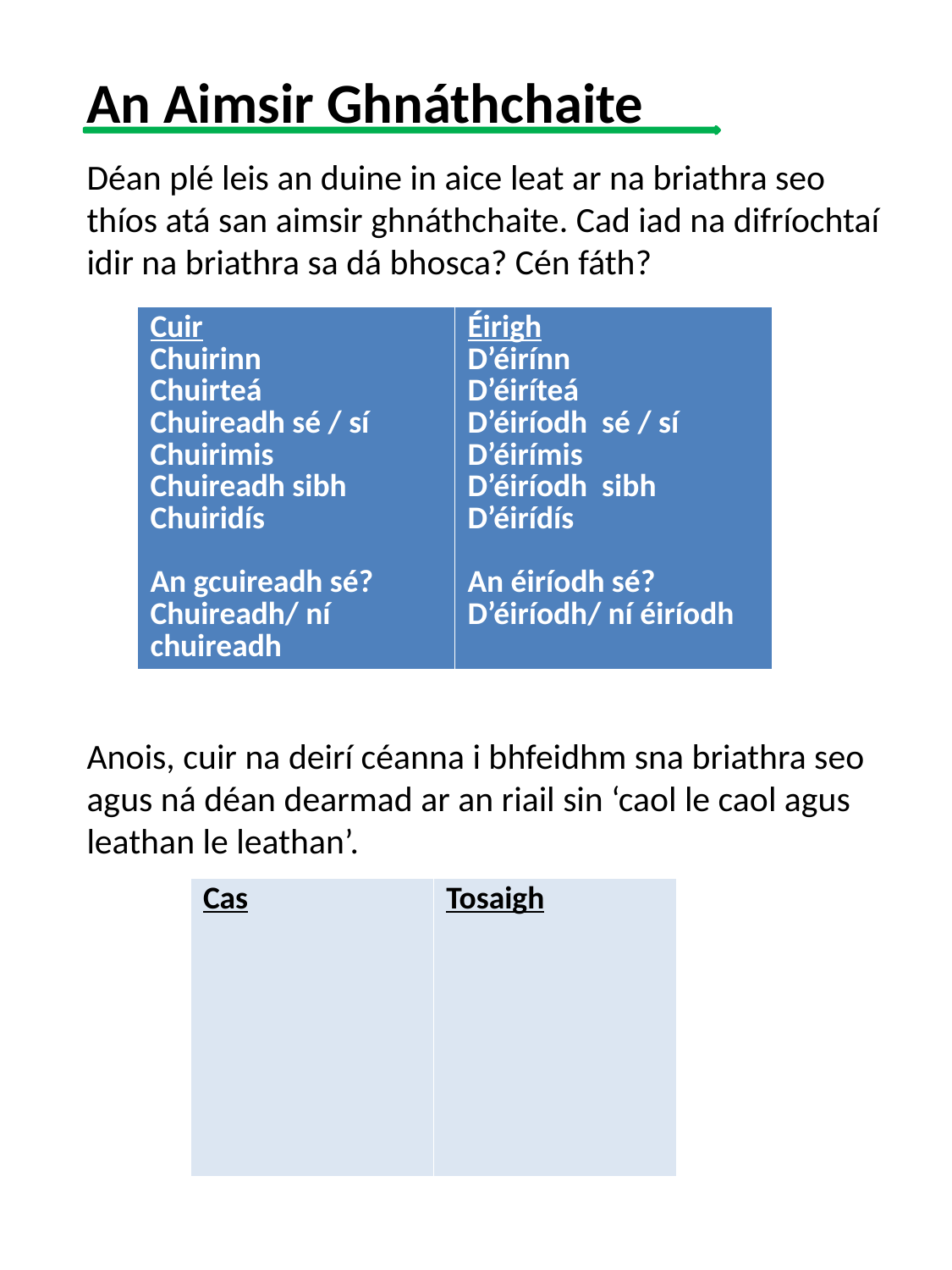

# An Aimsir Ghnáthchaite

Déan plé leis an duine in aice leat ar na briathra seo thíos atá san aimsir ghnáthchaite. Cad iad na difríochtaí idir na briathra sa dá bhosca? Cén fáth?

Anois, cuir na deirí céanna i bhfeidhm sna briathra seo agus ná déan dearmad ar an riail sin ‘caol le caol agus leathan le leathan’.

| Cuir Chuirinn Chuirteá Chuireadh sé / sí Chuirimis Chuireadh sibh Chuiridís An gcuireadh sé? Chuireadh/ ní chuireadh | Éirigh D’éirínn D’éiríteá D’éiríodh sé / sí D’éirímis D’éiríodh sibh D’éirídís An éiríodh sé? D’éiríodh/ ní éiríodh |
| --- | --- |
| Cas | Tosaigh |
| --- | --- |